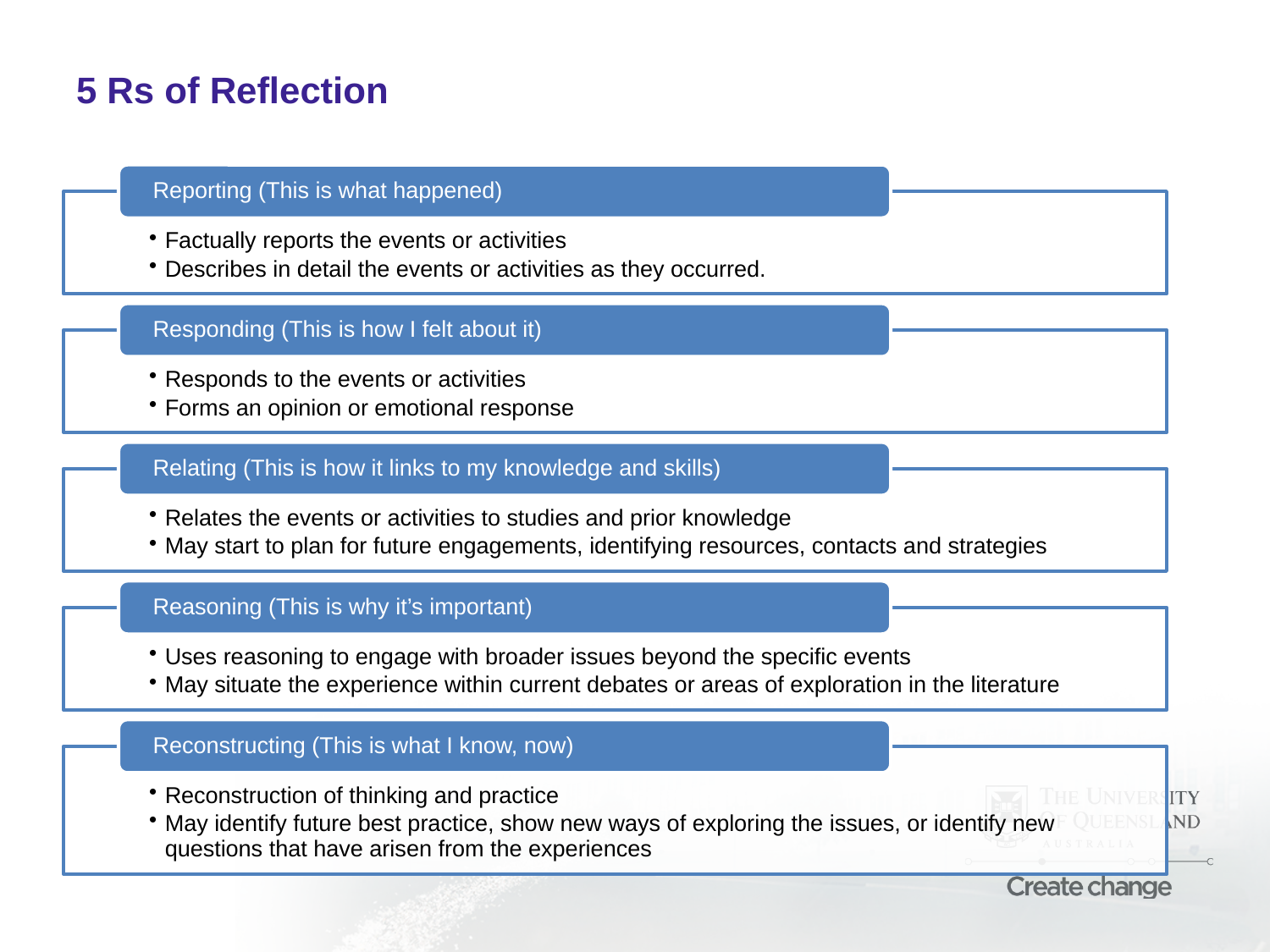

# 5 Rs of Reflection
Factually reports the events or activities
Describes in detail the events or activities as they occurred.
Reporting (This is what happened)
Responds to the events or activities
Forms an opinion or emotional response
Responding (This is how I felt about it)
Relates the events or activities to studies and prior knowledge
May start to plan for future engagements, identifying resources, contacts and strategies
Relating (This is how it links to my knowledge and skills)
Uses reasoning to engage with broader issues beyond the specific events
May situate the experience within current debates or areas of exploration in the literature
Reasoning (This is why it’s important)
Reconstruction of thinking and practice
May identify future best practice, show new ways of exploring the issues, or identify new questions that have arisen from the experiences
Reconstructing (This is what I know, now)